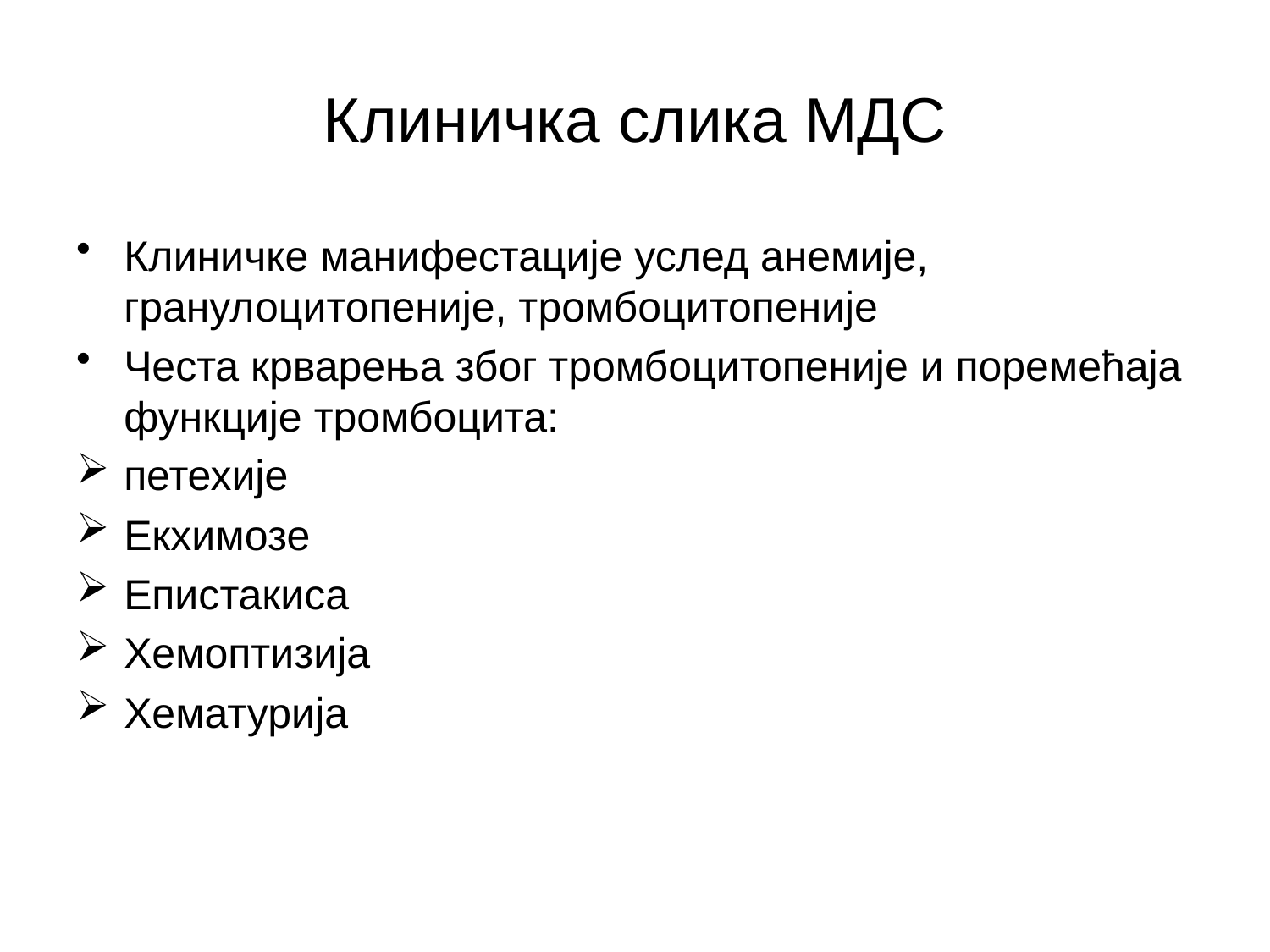

# Клиничка слика МДС
Клиничке манифестације услед анемије, гранулоцитопеније, тромбоцитопеније
Честа крварења због тромбоцитопеније и поремећаја функције тромбоцита:
петехије
Екхимозе
Епистакиса
Хемоптизија
Хематуриjа